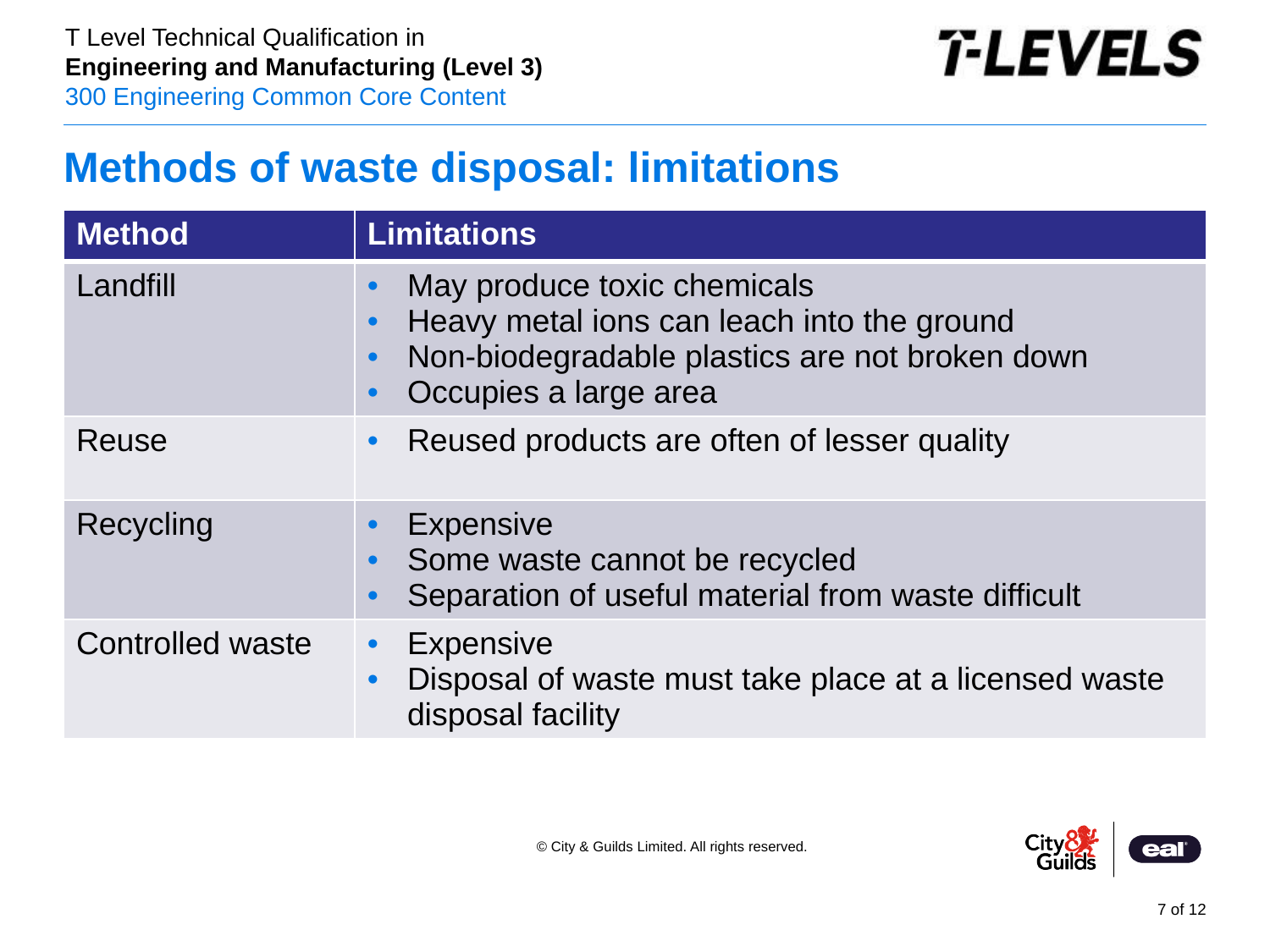

# Methods of waste disposal: limitations

PowerPoint presentation
| Method | Limitations |
| --- | --- |
| Landfill | May produce toxic chemicals Heavy metal ions can leach into the ground Non-biodegradable plastics are not broken down Occupies a large area |
| Reuse | Reused products are often of lesser quality |
| Recycling | Expensive Some waste cannot be recycled Separation of useful material from waste difficult |
| Controlled waste | Expensive Disposal of waste must take place at a licensed waste disposal facility |